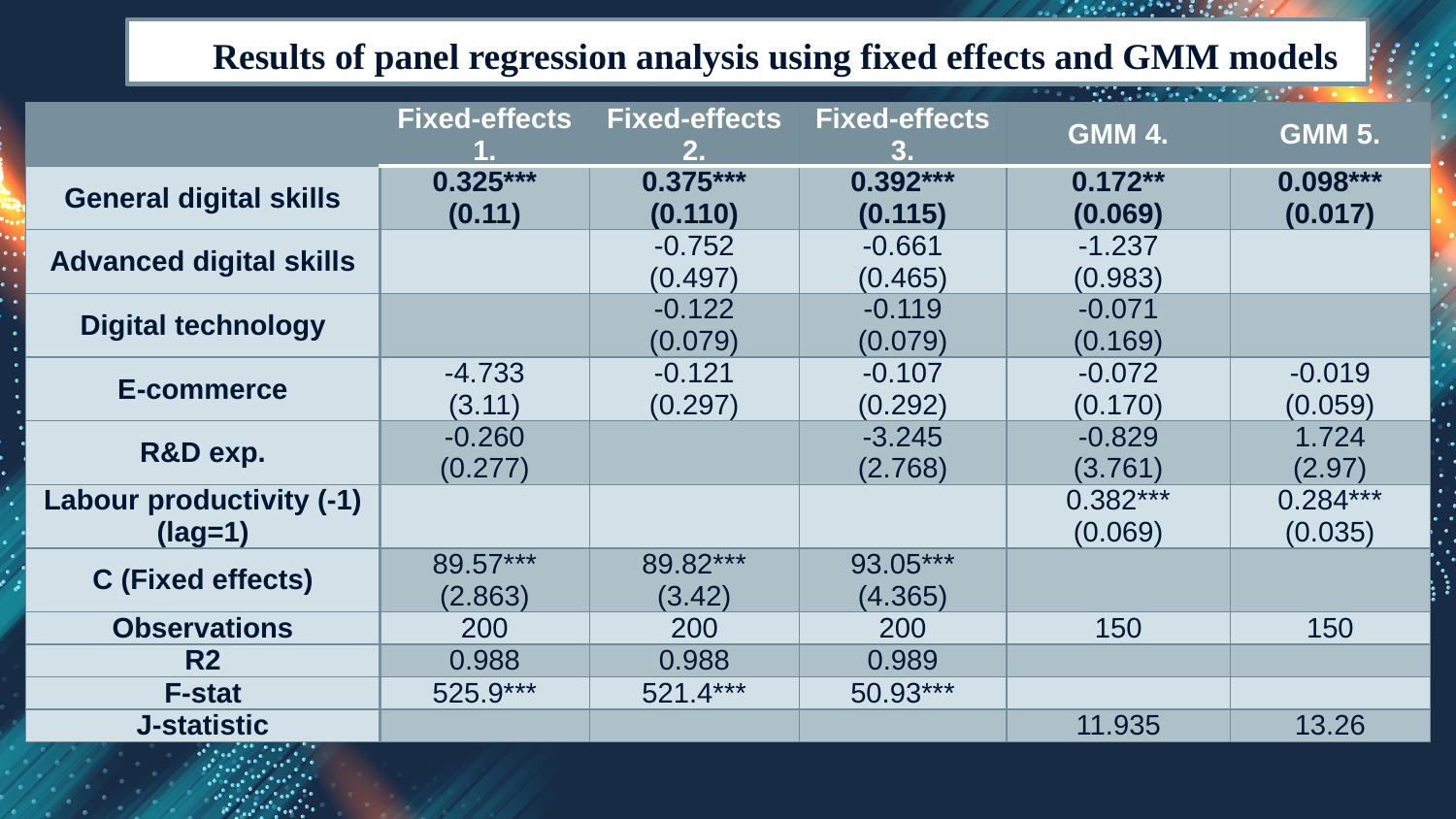

Results of panel regression analysis using fixed effects and GMM models
|  | Fixed-effects 1. | Fixed-effects 2. | Fixed-effects 3. | GMM 4. | GMM 5. |
| --- | --- | --- | --- | --- | --- |
| General digital skills | 0.325\*\*\* (0.11) | 0.375\*\*\* (0.110) | 0.392\*\*\* (0.115) | 0.172\*\* (0.069) | 0.098\*\*\* (0.017) |
| Advanced digital skills |  | -0.752 (0.497) | -0.661 (0.465) | -1.237 (0.983) |  |
| Digital technology |  | -0.122 (0.079) | -0.119 (0.079) | -0.071 (0.169) |  |
| E-commerce | -4.733 (3.11) | -0.121 (0.297) | -0.107 (0.292) | -0.072 (0.170) | -0.019 (0.059) |
| R&D exp. | -0.260 (0.277) |  | -3.245 (2.768) | -0.829 (3.761) | 1.724 (2.97) |
| Labour productivity (-1) (lag=1) |  |  |  | 0.382\*\*\* (0.069) | 0.284\*\*\* (0.035) |
| C (Fixed effects) | 89.57\*\*\* (2.863) | 89.82\*\*\* (3.42) | 93.05\*\*\* (4.365) |  |  |
| Observations | 200 | 200 | 200 | 150 | 150 |
| R2 | 0.988 | 0.988 | 0.989 |  |  |
| F-stat | 525.9\*\*\* | 521.4\*\*\* | 50.93\*\*\* |  |  |
| J-statistic |  |  |  | 11.935 | 13.26 |